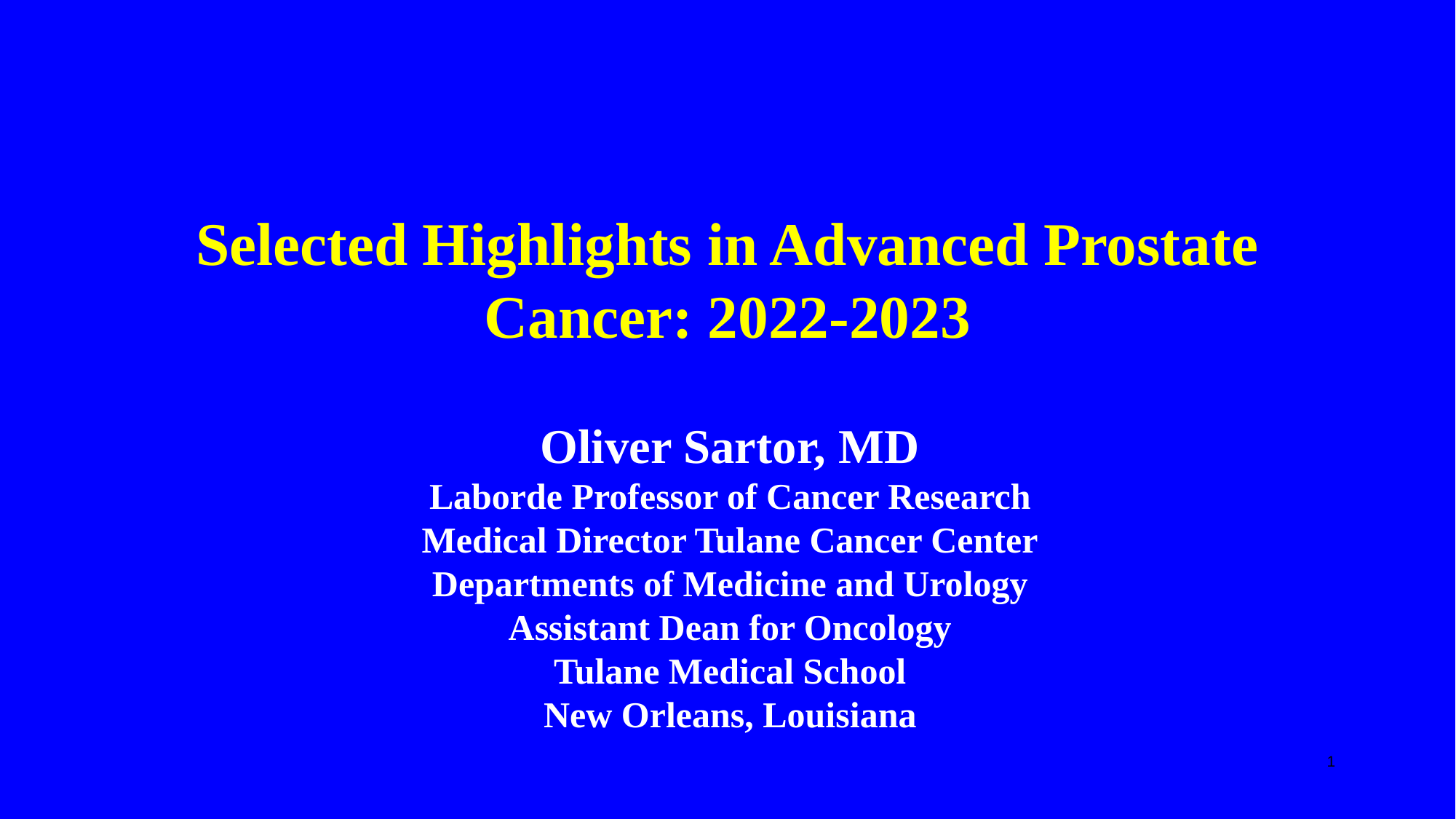

# Selected Highlights in Advanced Prostate Cancer: 2022-2023
Oliver Sartor, MD
Laborde Professor of Cancer Research
Medical Director Tulane Cancer Center
Departments of Medicine and Urology
Assistant Dean for Oncology
Tulane Medical School
New Orleans, Louisiana
1